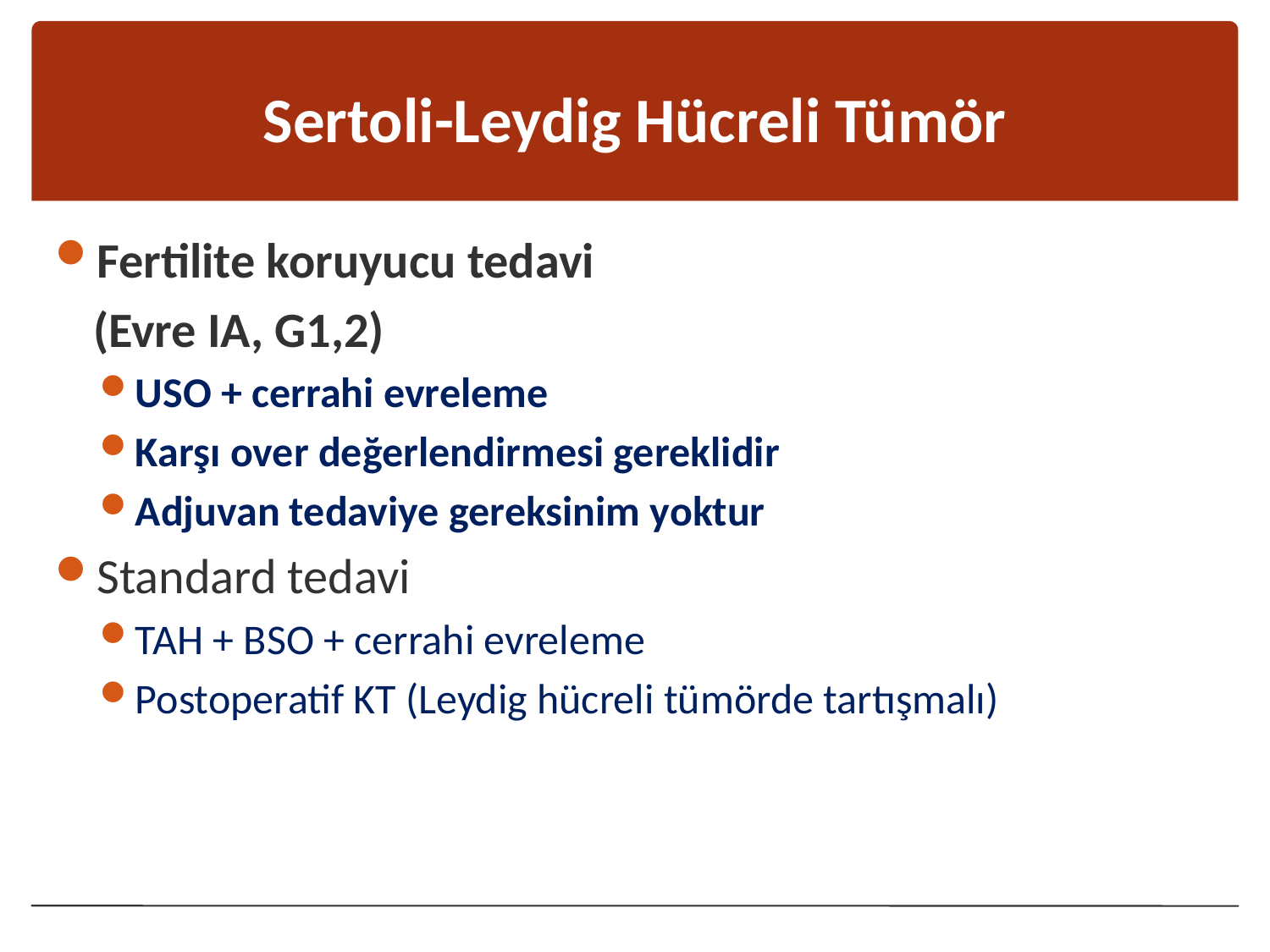

# Sertoli-Leydig Hücreli Tümör
Fertilite koruyucu tedavi
	(Evre IA, G1,2)
USO + cerrahi evreleme
Karşı over değerlendirmesi gereklidir
Adjuvan tedaviye gereksinim yoktur
Standard tedavi
TAH + BSO + cerrahi evreleme
Postoperatif KT (Leydig hücreli tümörde tartışmalı)